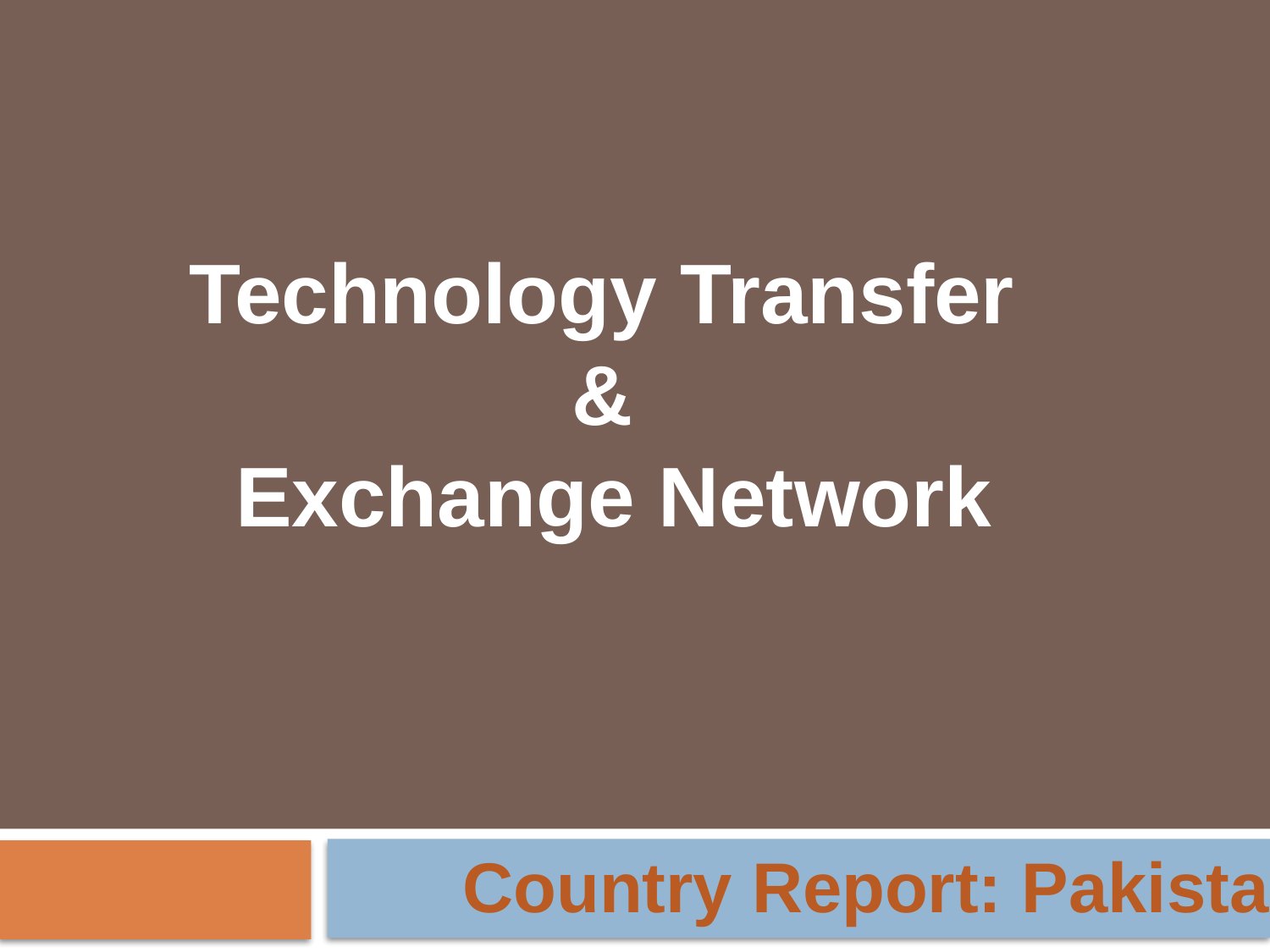

Technology Transfer
&
Exchange Network
Country Report: Pakistan